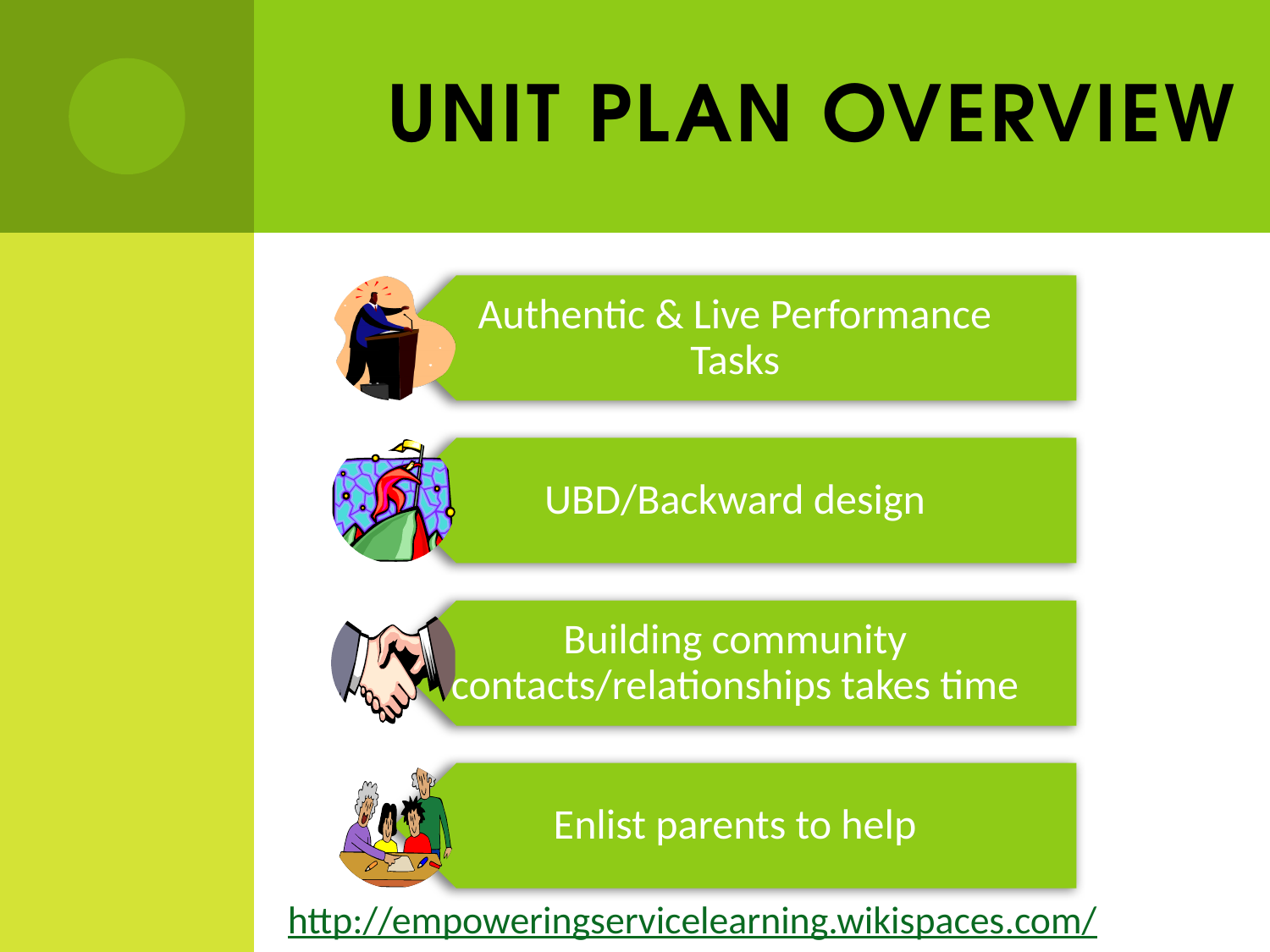

# Unit Plan Overview
Authentic & Live Performance Tasks
UBD/Backward design
Building community contacts/relationships takes time
Enlist parents to help
http://empoweringservicelearning.wikispaces.com/